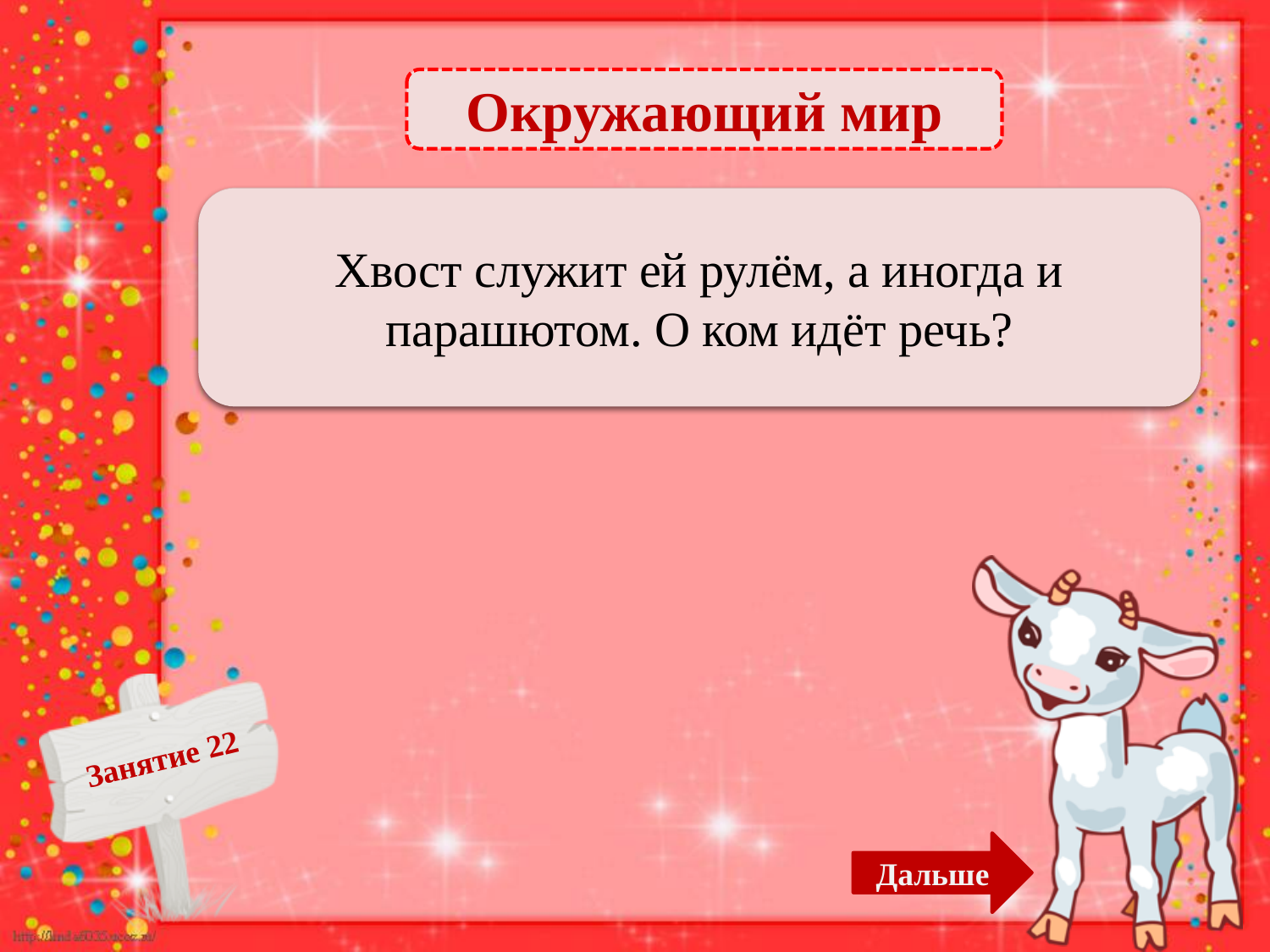

Окружающий мир
 О белке – 1б.
Хвост служит ей рулём, а иногда и парашютом. О ком идёт речь?

Дальше